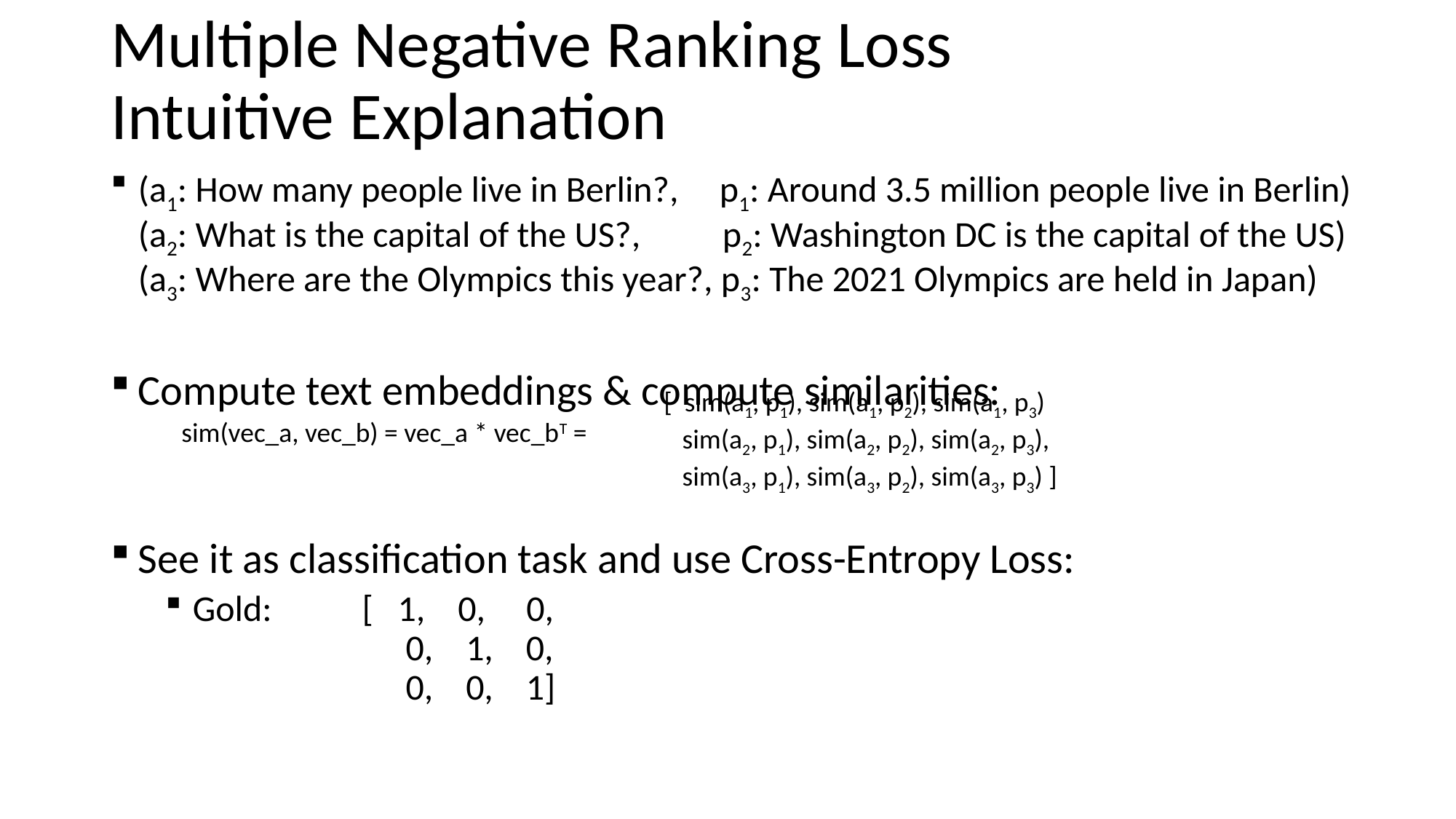

# Multiple Negative Ranking Loss Intuitive Explanation
(a1: How many people live in Berlin?,     p1: Around 3.5 million people live in Berlin)
(a2: What is the capital of the US?,          p2: Washington DC is the capital of the US)
(a3: Where are the Olympics this year?, p3: The 2021 Olympics are held in Japan)

Compute text embeddings & compute similarities:

See it as classification task and use Cross-Entropy Loss:
Gold:           [   1,    0,     0,
                          0,    1,    0,
                          0,    0,    1]
[  sim(a1, p1), sim(a1, p2), sim(a1, p3)
   sim(a2, p1), sim(a2, p2), sim(a2, p3),
   sim(a3, p1), sim(a3, p2), sim(a3, p3) ]

sim(vec_a, vec_b) = vec_a * vec_bT =